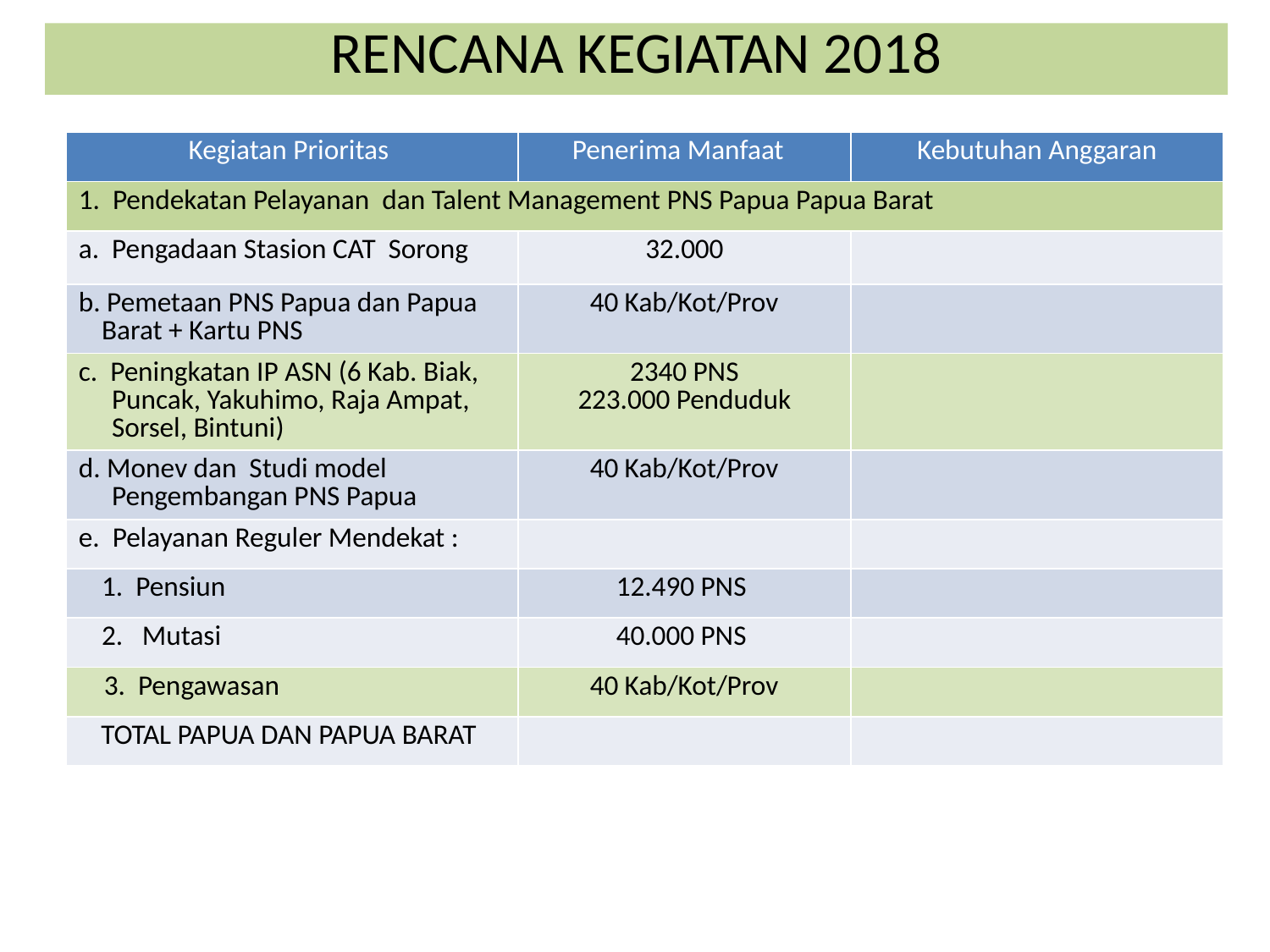

# RENCANA KEGIATAN 2018
| Kegiatan Prioritas | Penerima Manfaat | Kebutuhan Anggaran |
| --- | --- | --- |
| 1. Pendekatan Pelayanan dan Talent Management PNS Papua Papua Barat |  |  |
| a. Pengadaan Stasion CAT Sorong | 32.000 |  |
| b. Pemetaan PNS Papua dan Papua Barat + Kartu PNS | 40 Kab/Kot/Prov |  |
| c. Peningkatan IP ASN (6 Kab. Biak, Puncak, Yakuhimo, Raja Ampat, Sorsel, Bintuni) | 2340 PNS 223.000 Penduduk |  |
| d. Monev dan Studi model Pengembangan PNS Papua | 40 Kab/Kot/Prov |  |
| e. Pelayanan Reguler Mendekat : |  |  |
| 1. Pensiun | 12.490 PNS |  |
| 2. Mutasi | 40.000 PNS |  |
| 3. Pengawasan | 40 Kab/Kot/Prov |  |
| TOTAL PAPUA DAN PAPUA BARAT |  |  |